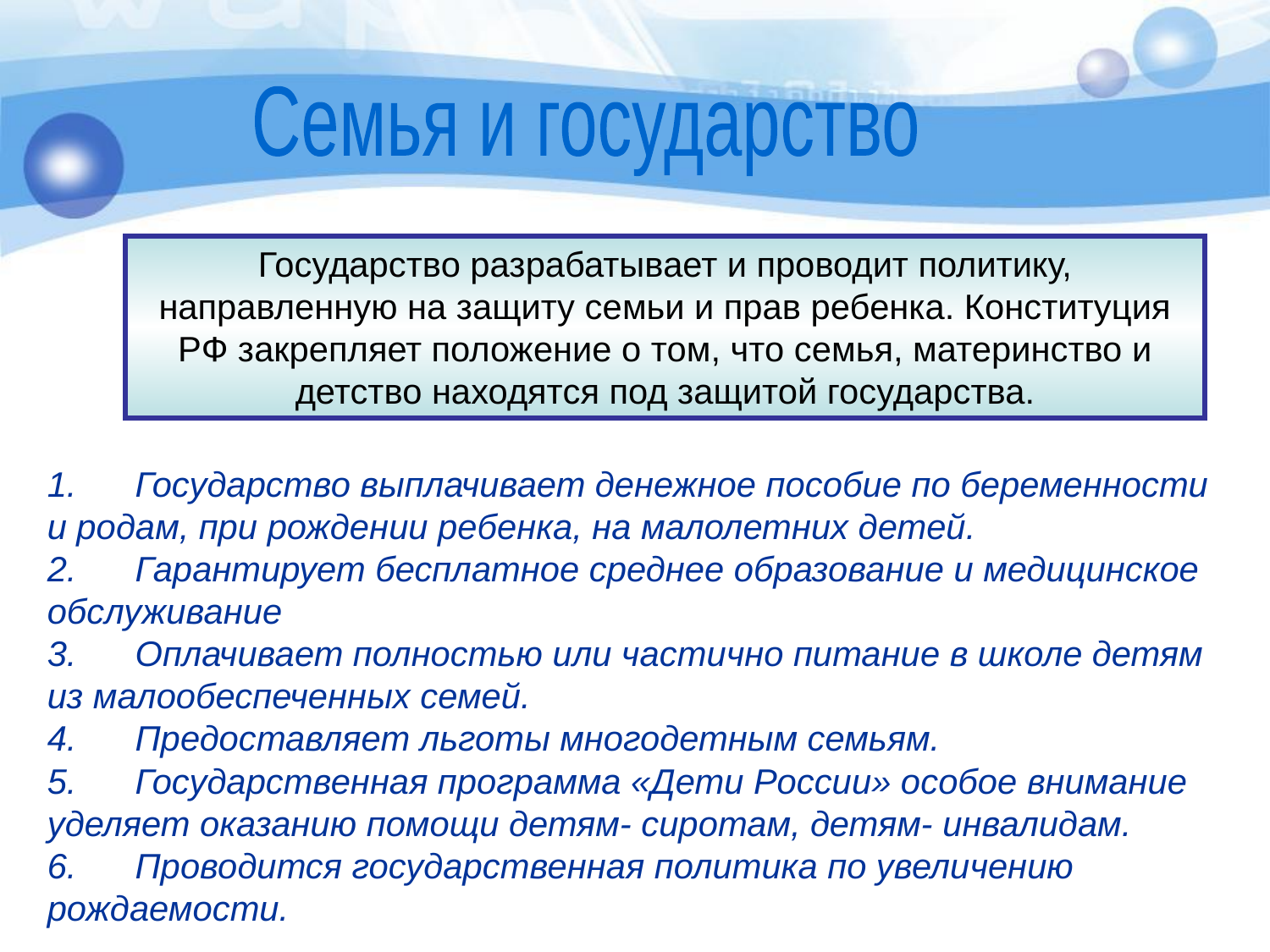

Семья и государство
Государство разрабатывает и проводит политику, направленную на защиту семьи и прав ребенка. Конституция РФ закрепляет положение о том, что семья, материнство и детство находятся под защитой государства.
1.      Государство выплачивает денежное пособие по беременности и родам, при рождении ребенка, на малолетних детей.
2.      Гарантирует бесплатное среднее образование и медицинское обслуживание
3.      Оплачивает полностью или частично питание в школе детям из малообеспеченных семей.
4.      Предоставляет льготы многодетным семьям.
5.      Государственная программа «Дети России» особое внимание уделяет оказанию помощи детям- сиротам, детям- инвалидам.
6.      Проводится государственная политика по увеличению рождаемости.